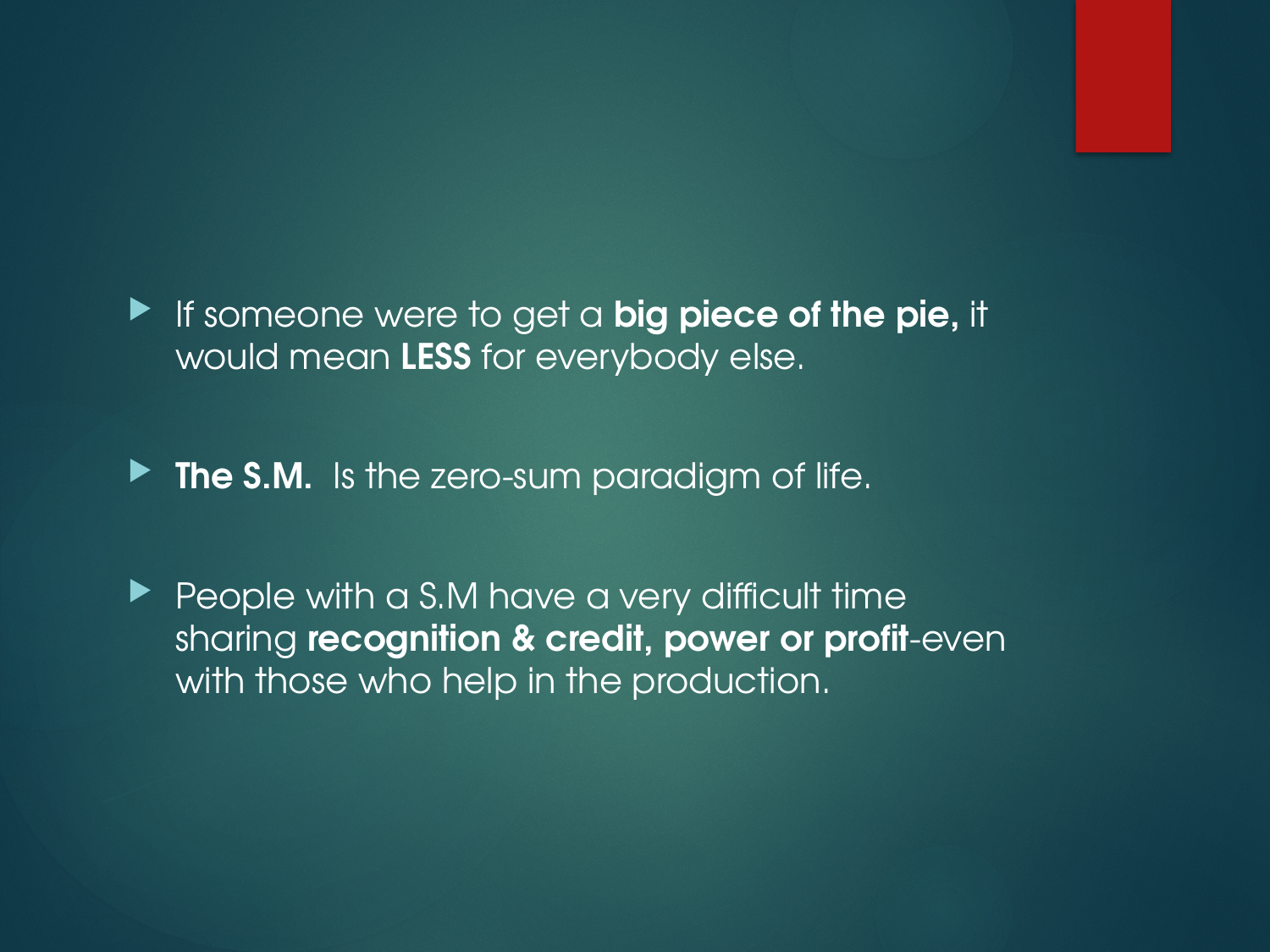

#
If someone were to get a big piece of the pie, it would mean LESS for everybody else.

The S.M.  Is the zero-sum paradigm of life.

People with a S.M have a very difficult time sharing recognition & credit, power or profit-even with those who help in the production.